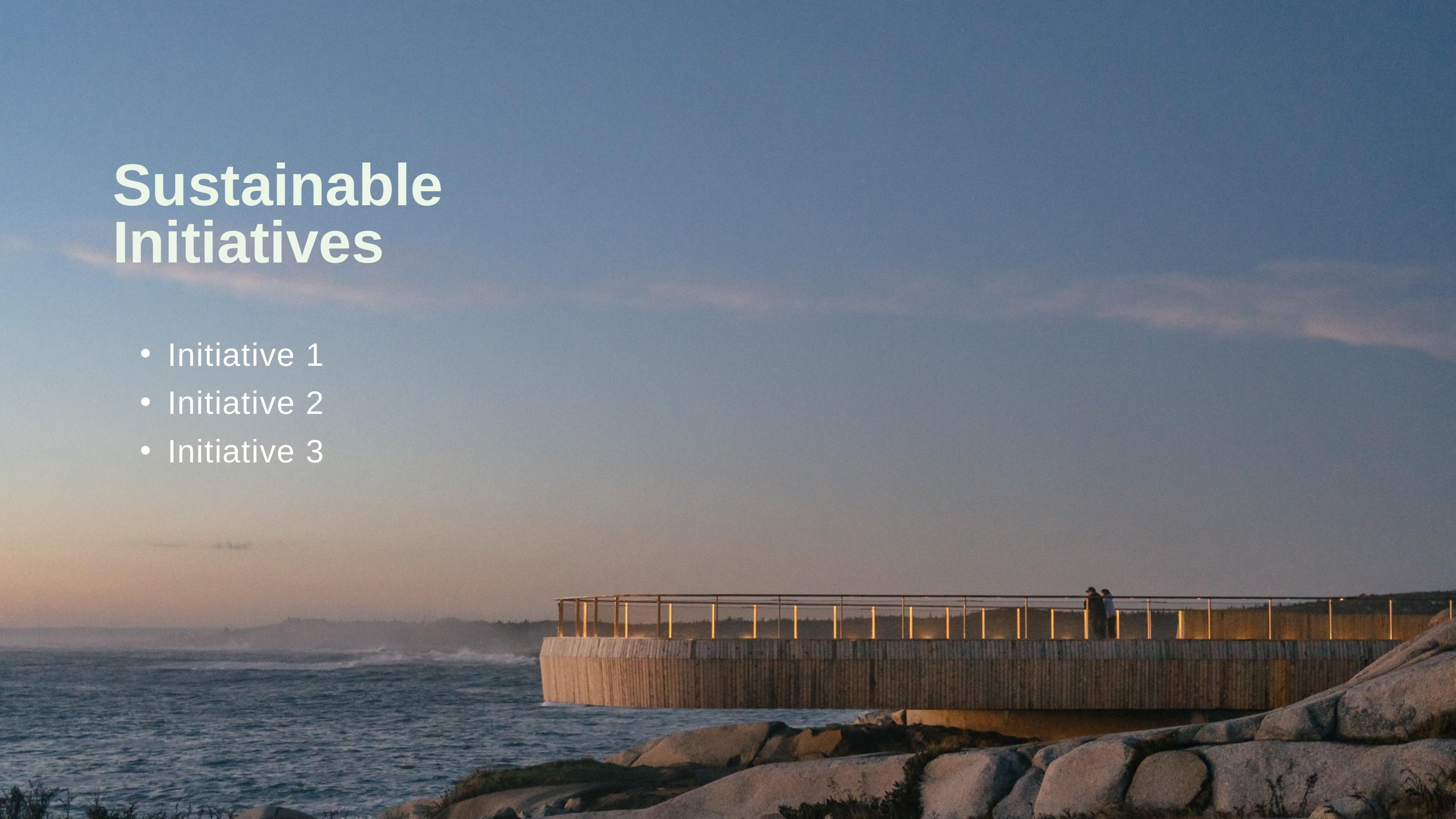

Sustainable Initiatives
Initiative 1
Initiative 2
Initiative 3